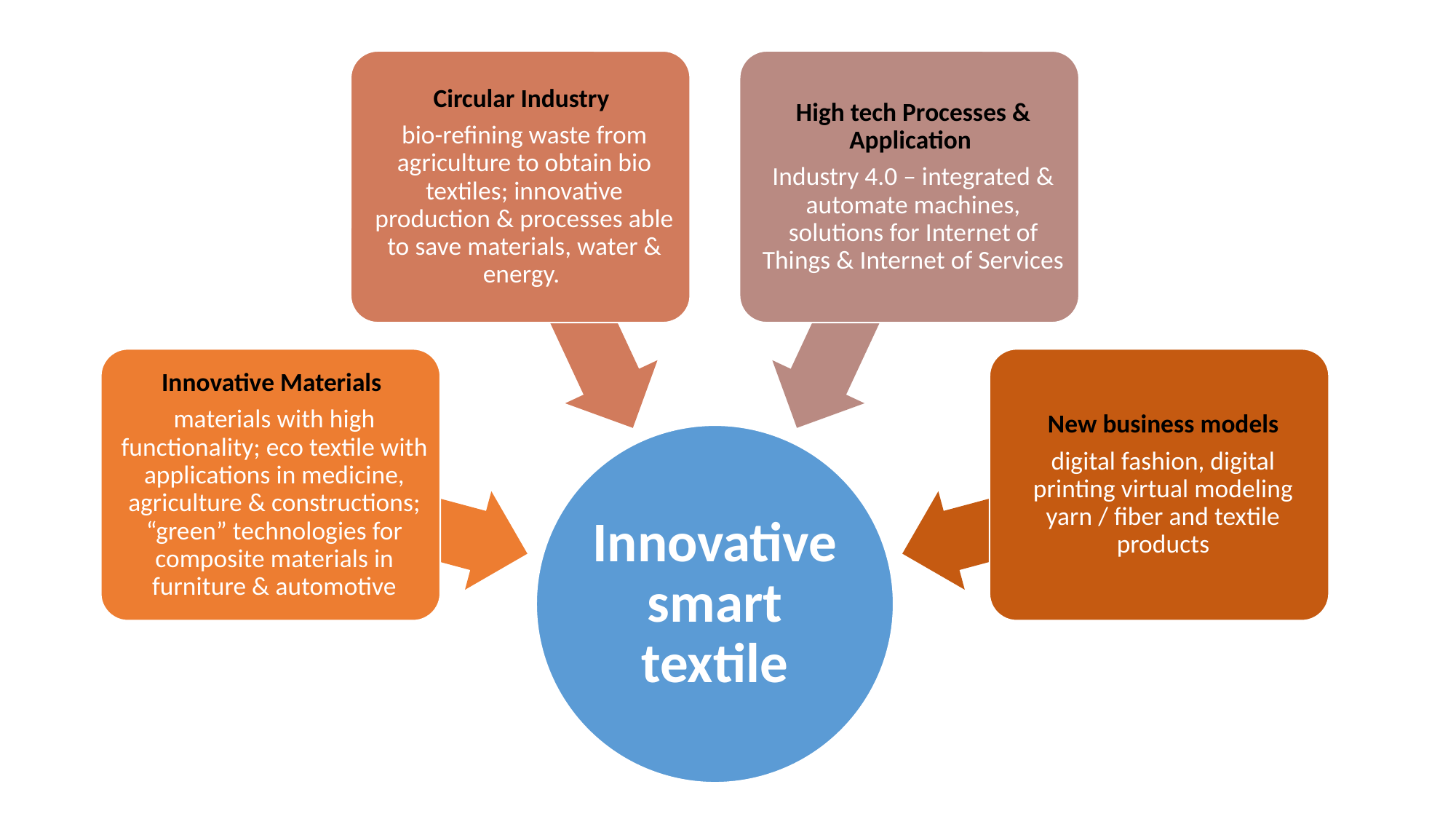

Innovative smart textile
Innovative Materials
materials with high functionality; eco textile with applications in medicine, agriculture & constructions; “green” technologies for composite materials in furniture & automotive
Circular Industry
bio-refining waste from agriculture to obtain bio textiles; innovative production & processes able to save materials, water & energy.
High tech Processes & Application
Industry 4.0 – integrated & automate machines, solutions for Internet of Things & Internet of Services
New business models
digital fashion, digital printing virtual modeling yarn / fiber and textile products